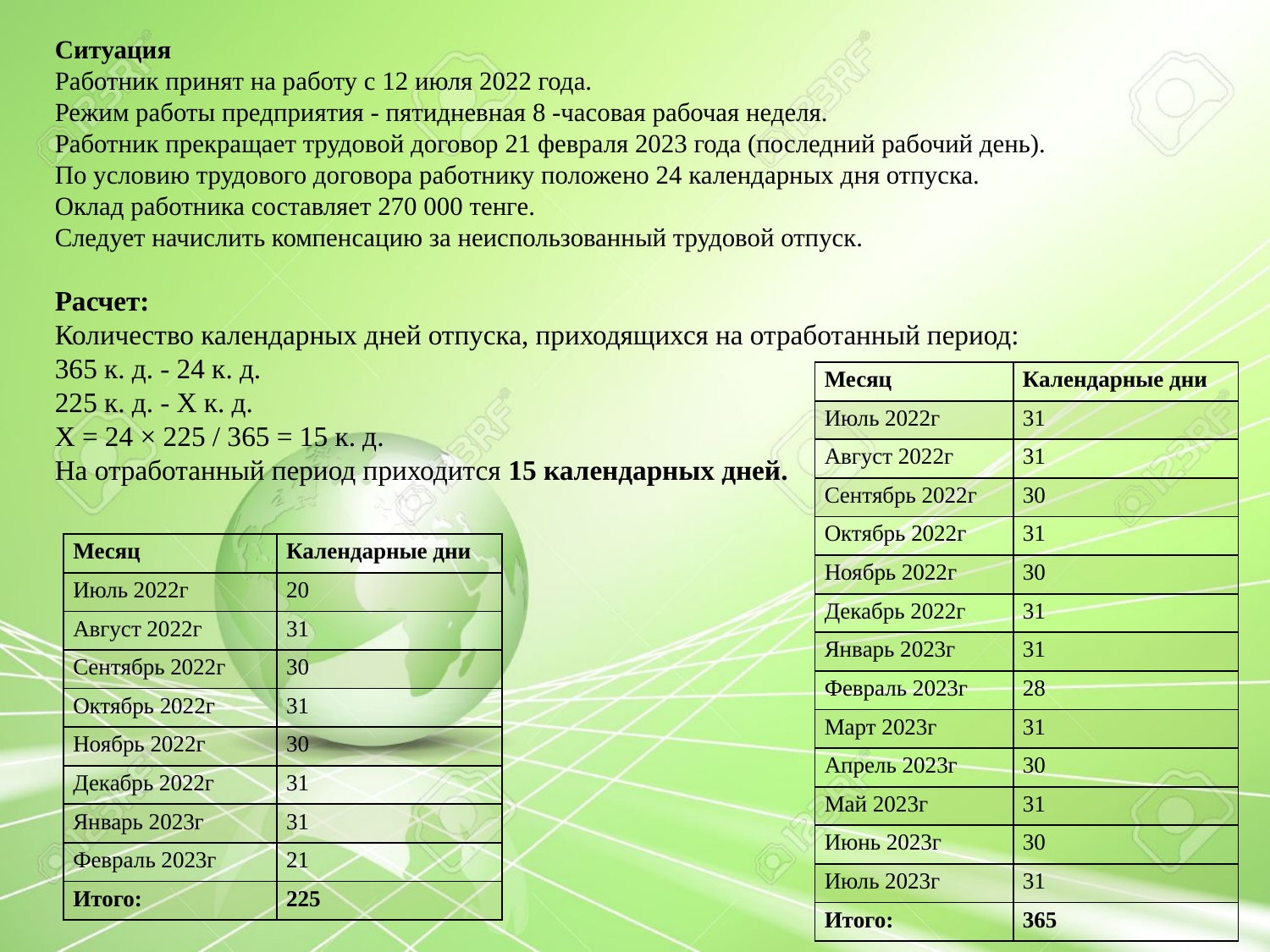

Ситуация
Работник принят на работу с 12 июля 2022 года.
Режим работы предприятия - пятидневная 8 -часовая рабочая неделя.
Работник прекращает трудовой договор 21 февраля 2023 года (последний рабочий день).
По условию трудового договора работнику положено 24 календарных дня отпуска.
Оклад работника составляет 270 000 тенге.
Следует начислить компенсацию за неиспользованный трудовой отпуск.

Расчет:
Количество календарных дней отпуска, приходящихся на отработанный период:
365 к. д. - 24 к. д.
225 к. д. - Х к. д.
Х = 24 × 225 / 365 = 15 к. д.
На отработанный период приходится 15 календарных дней.

| Месяц | Календарные дни |
| --- | --- |
| Июль 2022г | 31 |
| Август 2022г | 31 |
| Сентябрь 2022г | 30 |
| Октябрь 2022г | 31 |
| Ноябрь 2022г | 30 |
| Декабрь 2022г | 31 |
| Январь 2023г | 31 |
| Февраль 2023г | 28 |
| Март 2023г | 31 |
| Апрель 2023г | 30 |
| Май 2023г | 31 |
| Июнь 2023г | 30 |
| Июль 2023г | 31 |
| Итого: | 365 |
| Месяц | Календарные дни |
| --- | --- |
| Июль 2022г | 20 |
| Август 2022г | 31 |
| Сентябрь 2022г | 30 |
| Октябрь 2022г | 31 |
| Ноябрь 2022г | 30 |
| Декабрь 2022г | 31 |
| Январь 2023г | 31 |
| Февраль 2023г | 21 |
| Итого: | 225 |